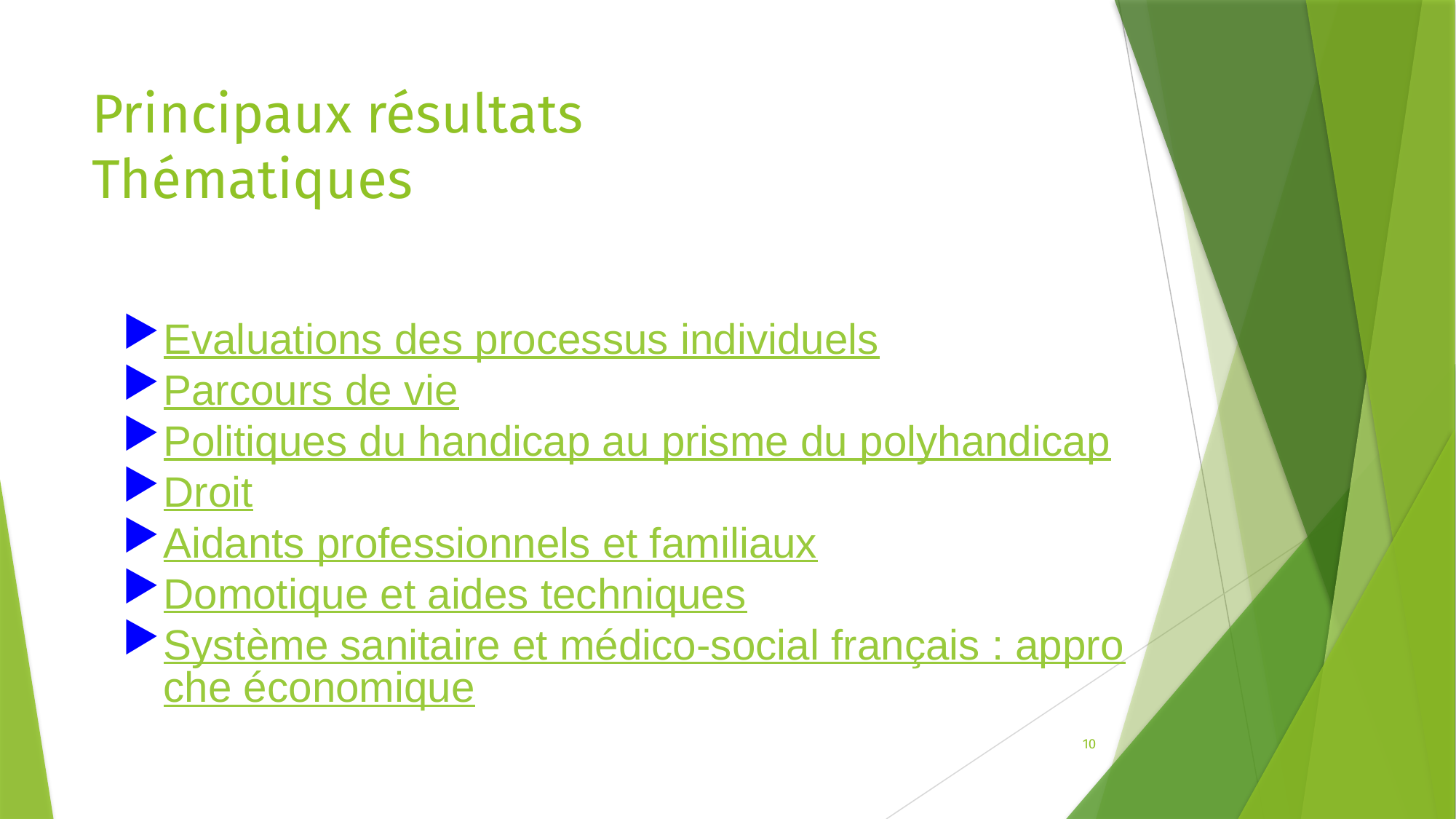

# Principaux résultats Thématiques
Evaluations des processus individuels
Parcours de vie
Politiques du handicap au prisme du polyhandicap
Droit
Aidants professionnels et familiaux
Domotique et aides techniques
Système sanitaire et médico-social français : approche économique
10